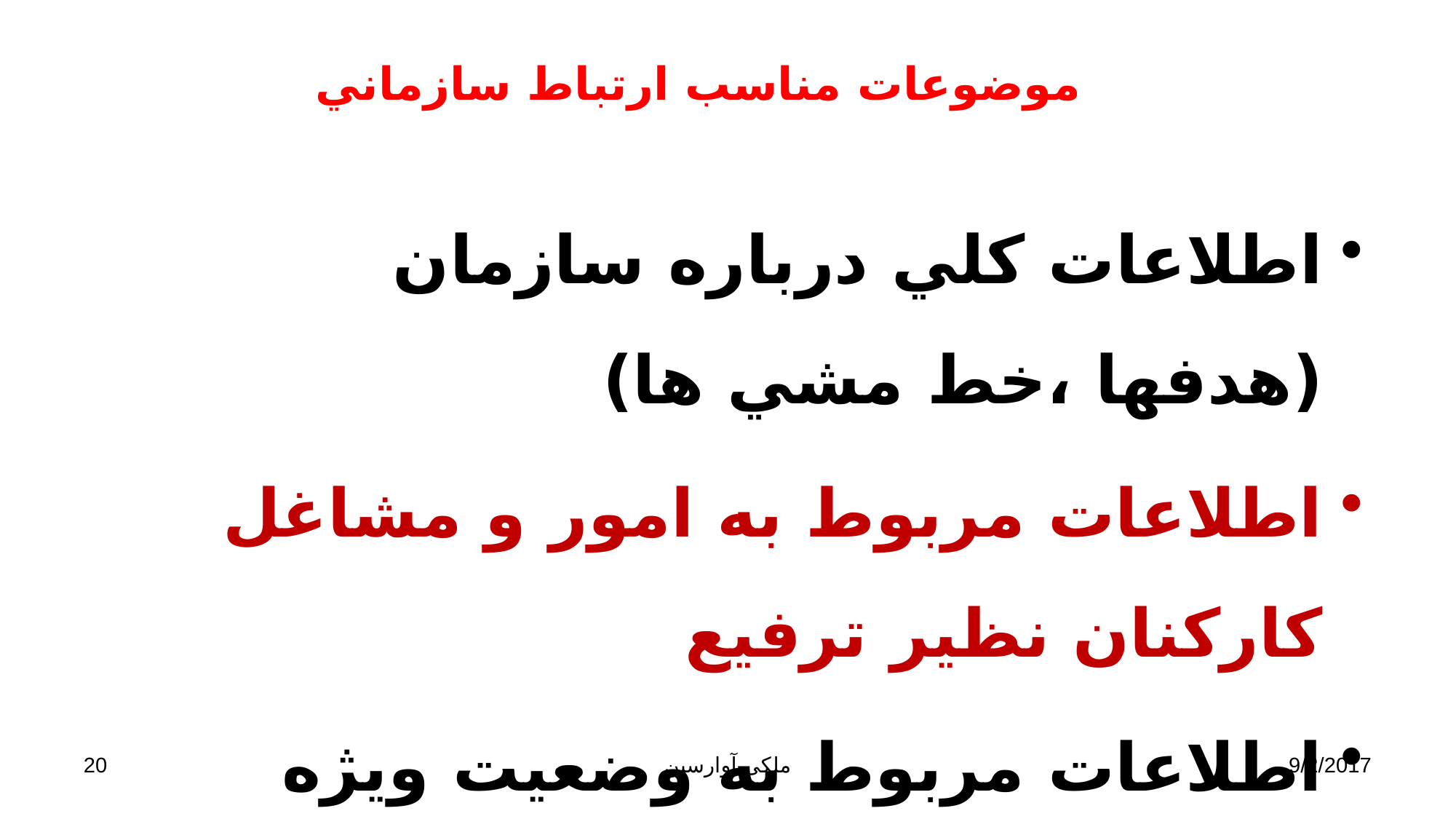

# موضوعات مناسب ارتباط سازماني
اطلاعات كلي درباره سازمان (ھدفھا ،خط مشي ھا)
اطلاعات مربوط به امور و مشاغل كاركنان نظير ترفيع
اطلاعات مربوط به وضعيت ويژه كه درسازمان پيش مي آيد.
اطلاعات درباره نظام اقتصادي وسياسي جامعه كه فعاليتھاي سازمان به آن وابسته است.
20
ملکی آوارسین
9/2/2017